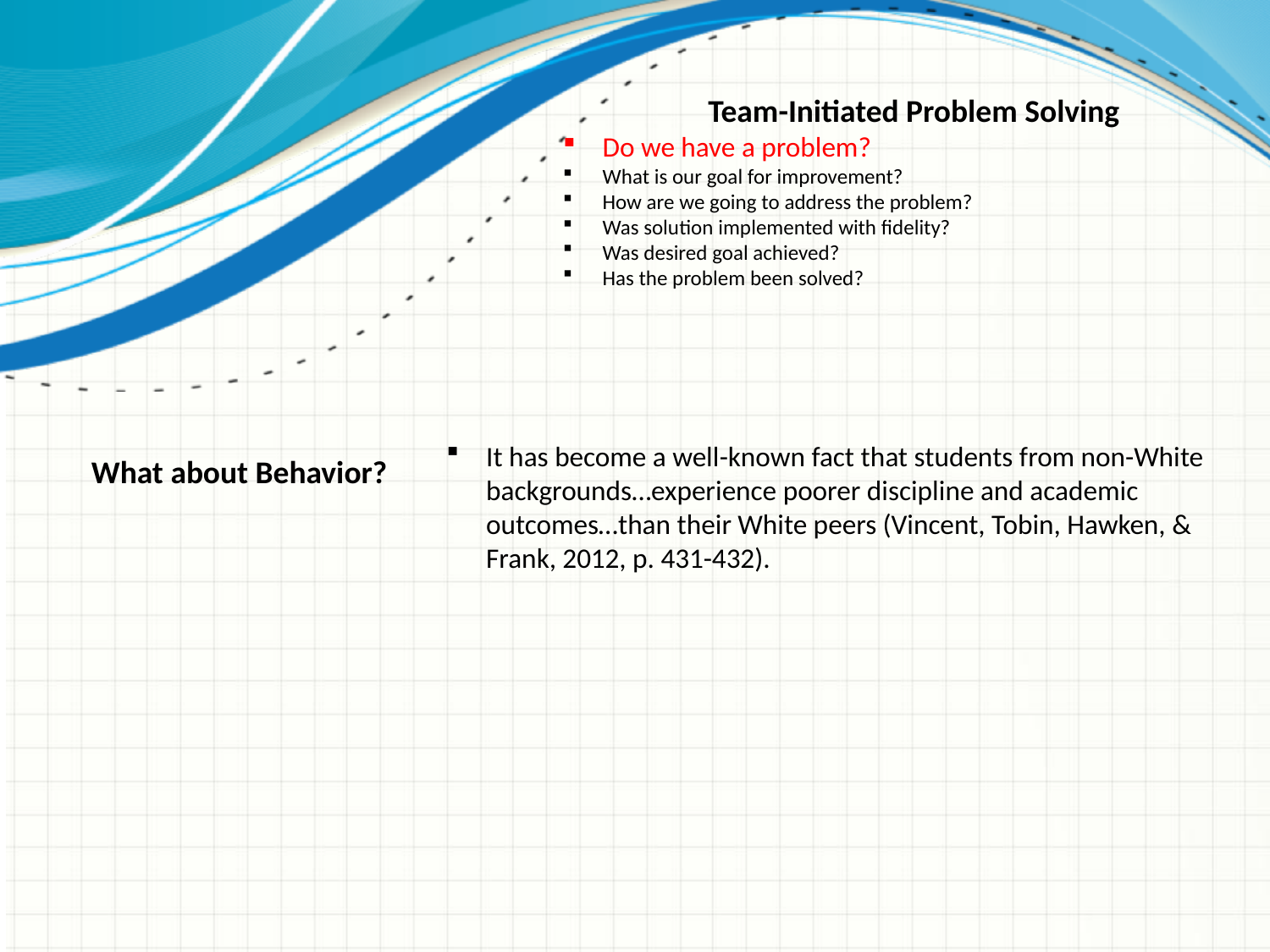

Team-Initiated Problem Solving
Do we have a problem?
What is our goal for improvement?
How are we going to address the problem?
Was solution implemented with fidelity?
Was desired goal achieved?
Has the problem been solved?
It has become a well-known fact that students from non-White backgrounds…experience poorer discipline and academic outcomes…than their White peers (Vincent, Tobin, Hawken, & Frank, 2012, p. 431-432).
What about Behavior?